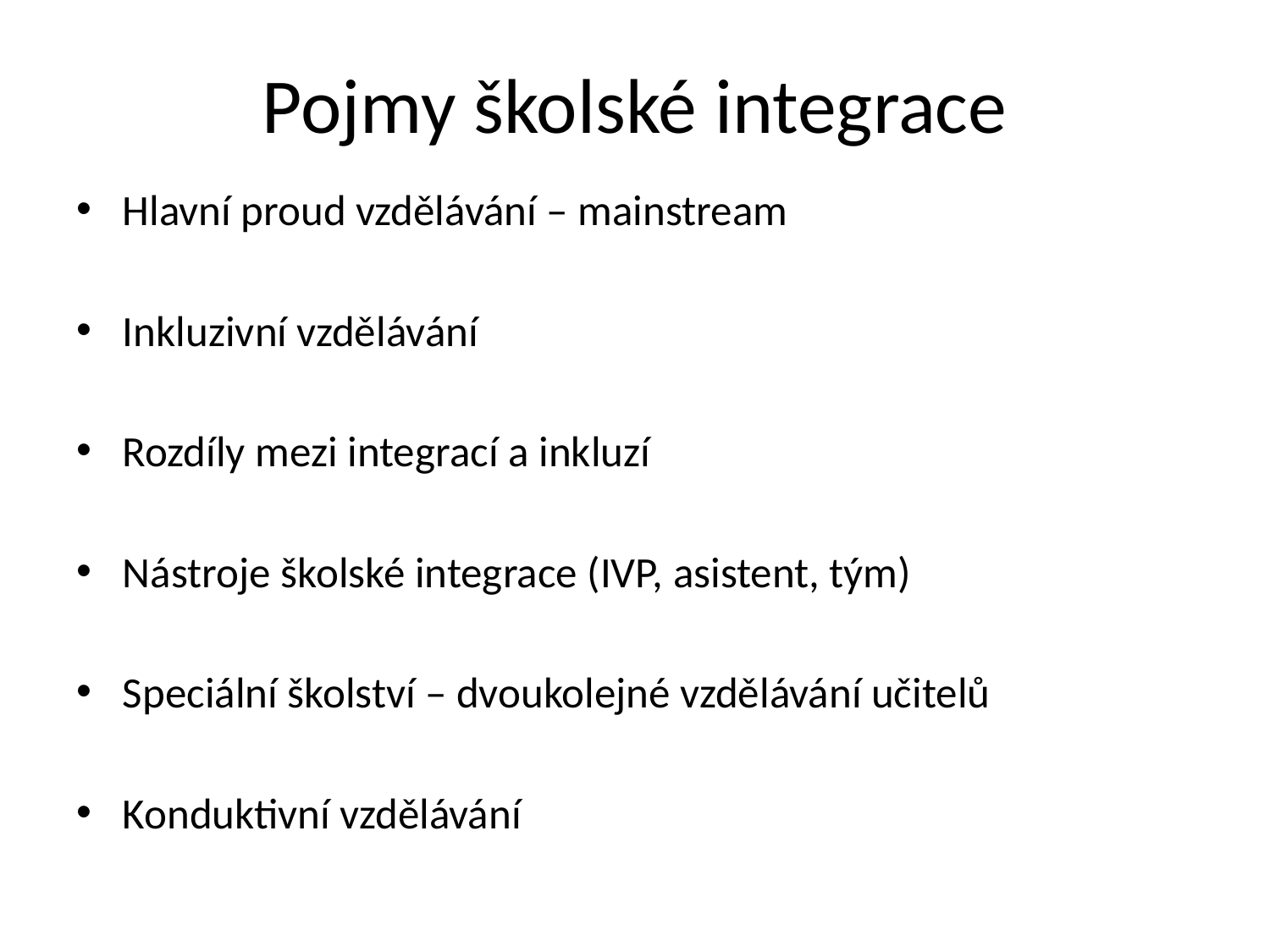

# Pojmy školské integrace
Hlavní proud vzdělávání – mainstream

Inkluzivní vzdělávání

Rozdíly mezi integrací a inkluzí

Nástroje školské integrace (IVP, asistent, tým)

Speciální školství – dvoukolejné vzdělávání učitelů

Konduktivní vzdělávání